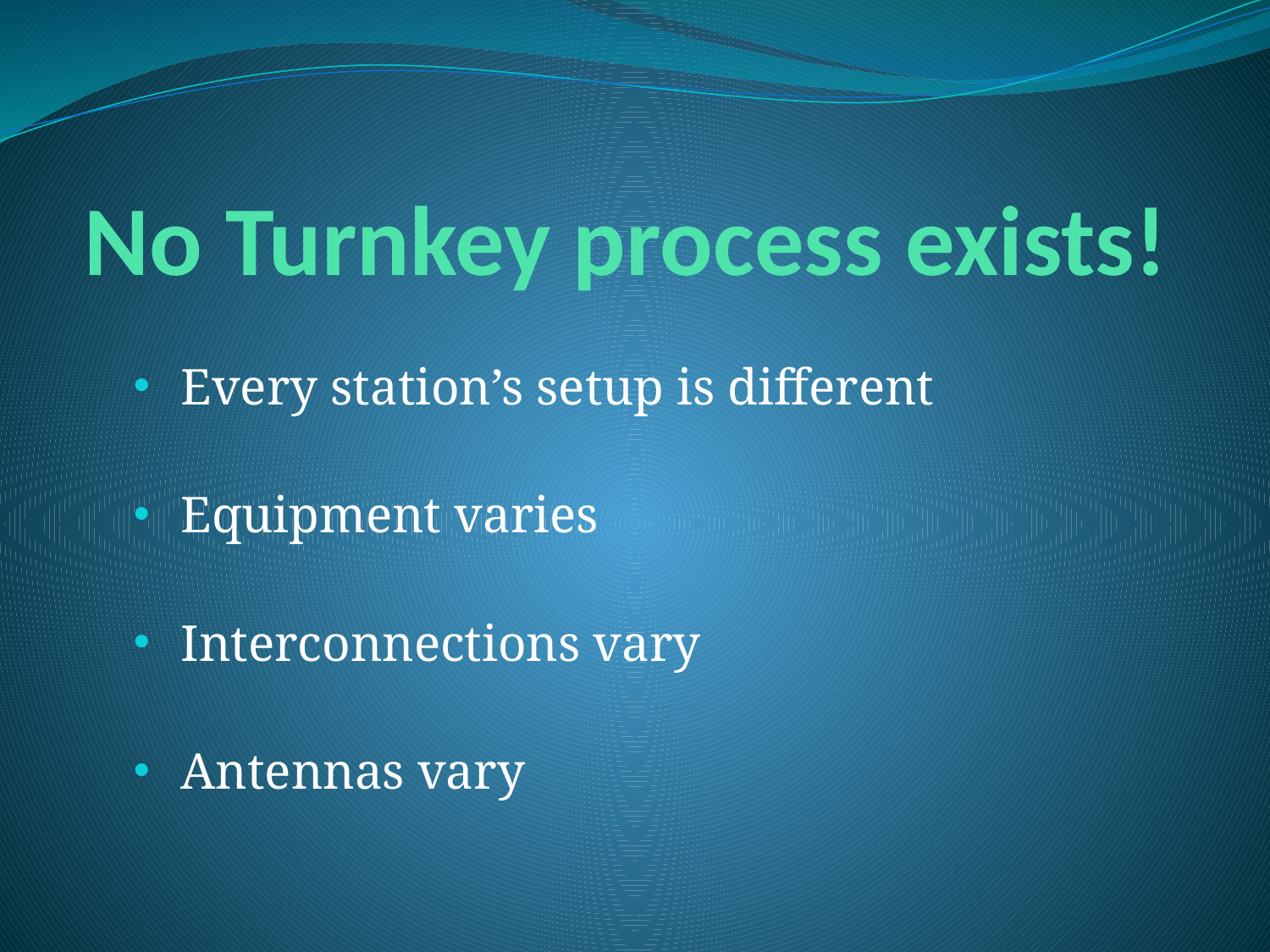

# No Turnkey process exists!
Every station’s setup is different
Equipment varies
Interconnections vary
Antennas vary